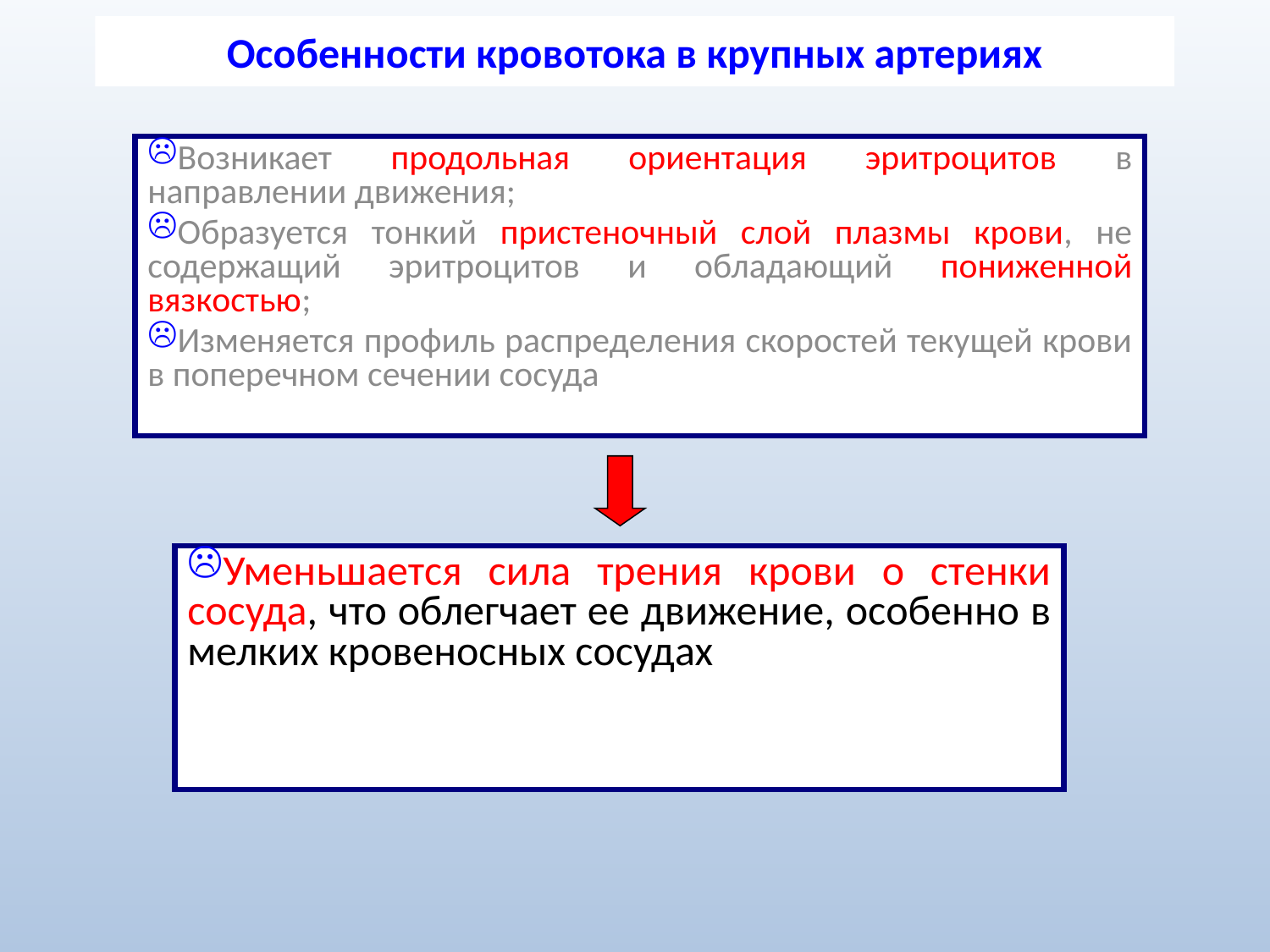

# Особенности кровотока в крупных артериях
Возникает продольная ориентация эритроцитов в направлении движения;
Образуется тонкий пристеночный слой плазмы крови, не содержащий эритроцитов и обладающий пониженной вязкостью;
Изменяется профиль распределения скоростей текущей крови в поперечном сечении сосуда

Уменьшается сила трения крови о стенки сосуда, что облегчает ее движение, особенно в мелких кровеносных сосудах